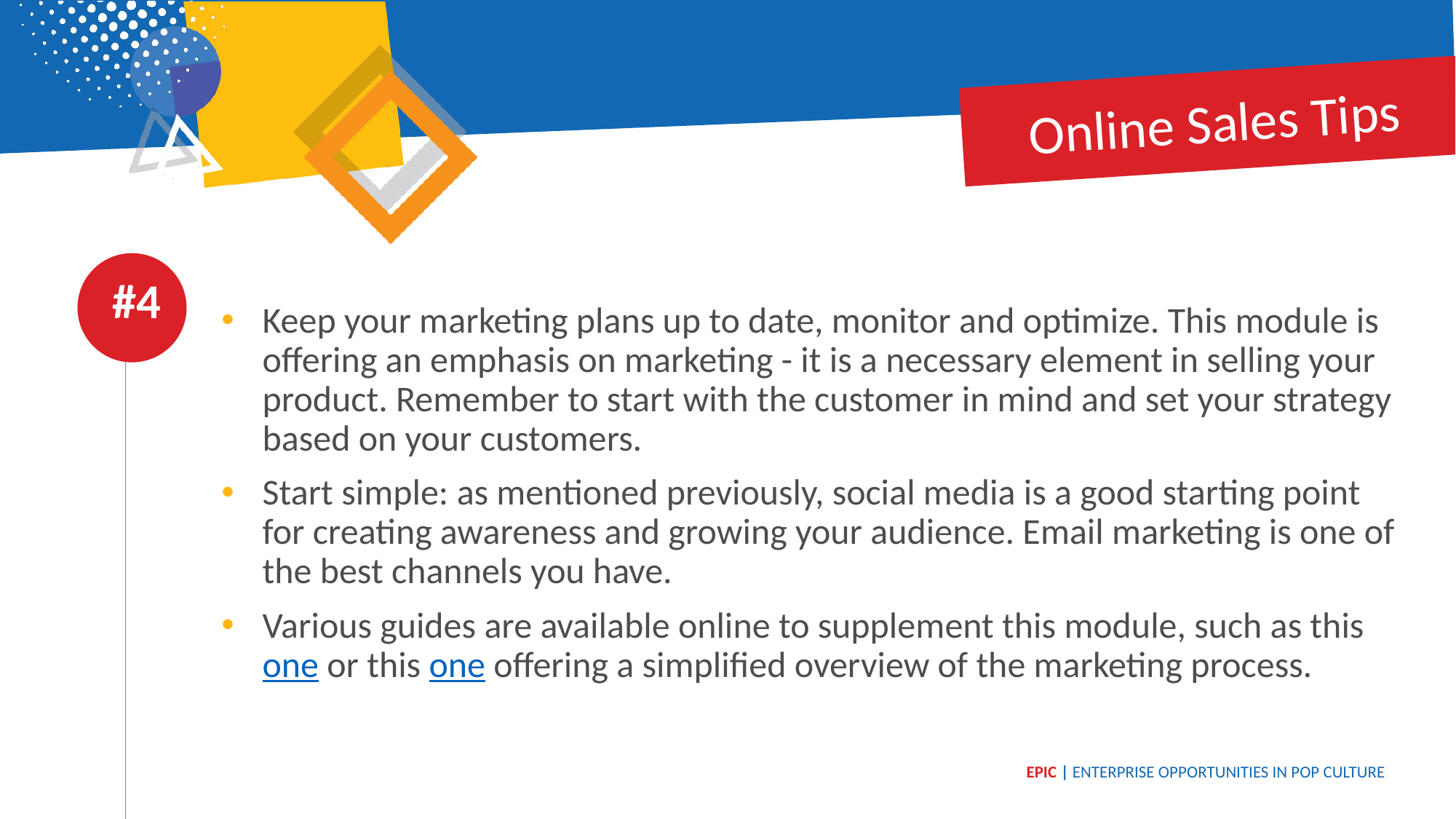

Online Sales Tips

#4
Keep your marketing plans up to date, monitor and optimize. This module is offering an emphasis on marketing - it is a necessary element in selling your product. Remember to start with the customer in mind and set your strategy based on your customers.
Start simple: as mentioned previously, social media is a good starting point for creating awareness and growing your audience. Email marketing is one of the best channels you have.
Various guides are available online to supplement this module, such as this one or this one offering a simplified overview of the marketing process.